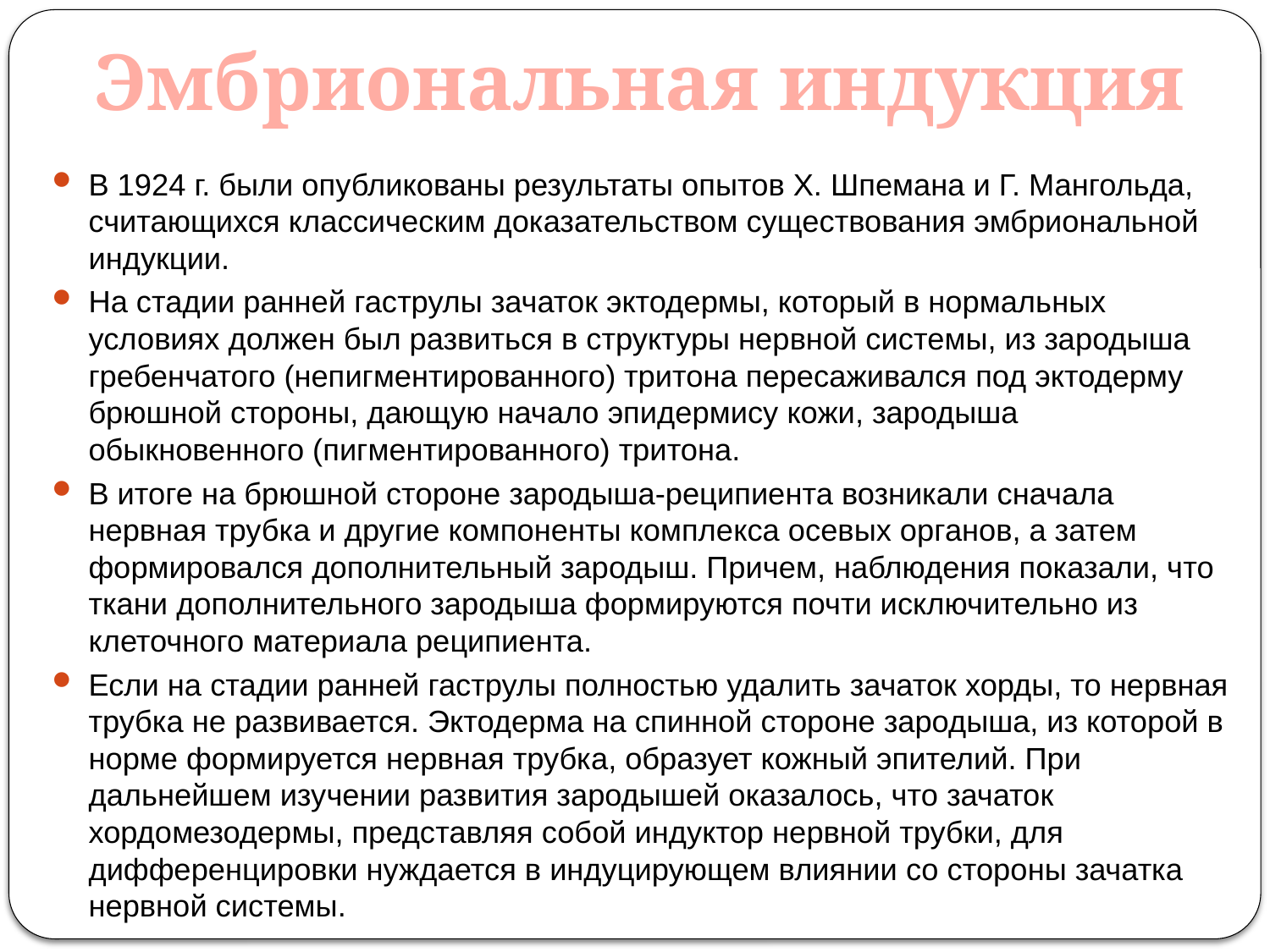

# Эмбриональная индукция
В 1924 г. были опубликованы результаты опытов Х. Шпемана и Г. Мангольда, считающихся классическим доказательством существования эмбриональной индукции.
На стадии ранней гаструлы зачаток эктодермы, который в нормальных условиях должен был развиться в структуры нервной системы, из зародыша гребенчатого (непигментированного) тритона пересаживался под эктодерму брюшной стороны, дающую начало эпидермису кожи, зародыша обыкновенного (пигментированного) тритона.
В итоге на брюшной стороне зародыша-реципиента возникали сначала нервная трубка и другие компоненты комплекса осевых органов, а затем формировался дополнительный зародыш. Причем, наблюдения показали, что ткани дополнительного зародыша формируются почти исключительно из клеточного материала реципиента.
Если на стадии ранней гаструлы полностью удалить зачаток хорды, то нервная трубка не развивается. Эктодерма на спинной стороне зародыша, из которой в норме формируется нервная трубка, образует кожный эпителий. При дальнейшем изучении развития зародышей оказалось, что зачаток хордомезодермы, представляя собой индуктор нервной трубки, для дифференцировки нуждается в индуцирующем влиянии со стороны зачатка нервной системы.